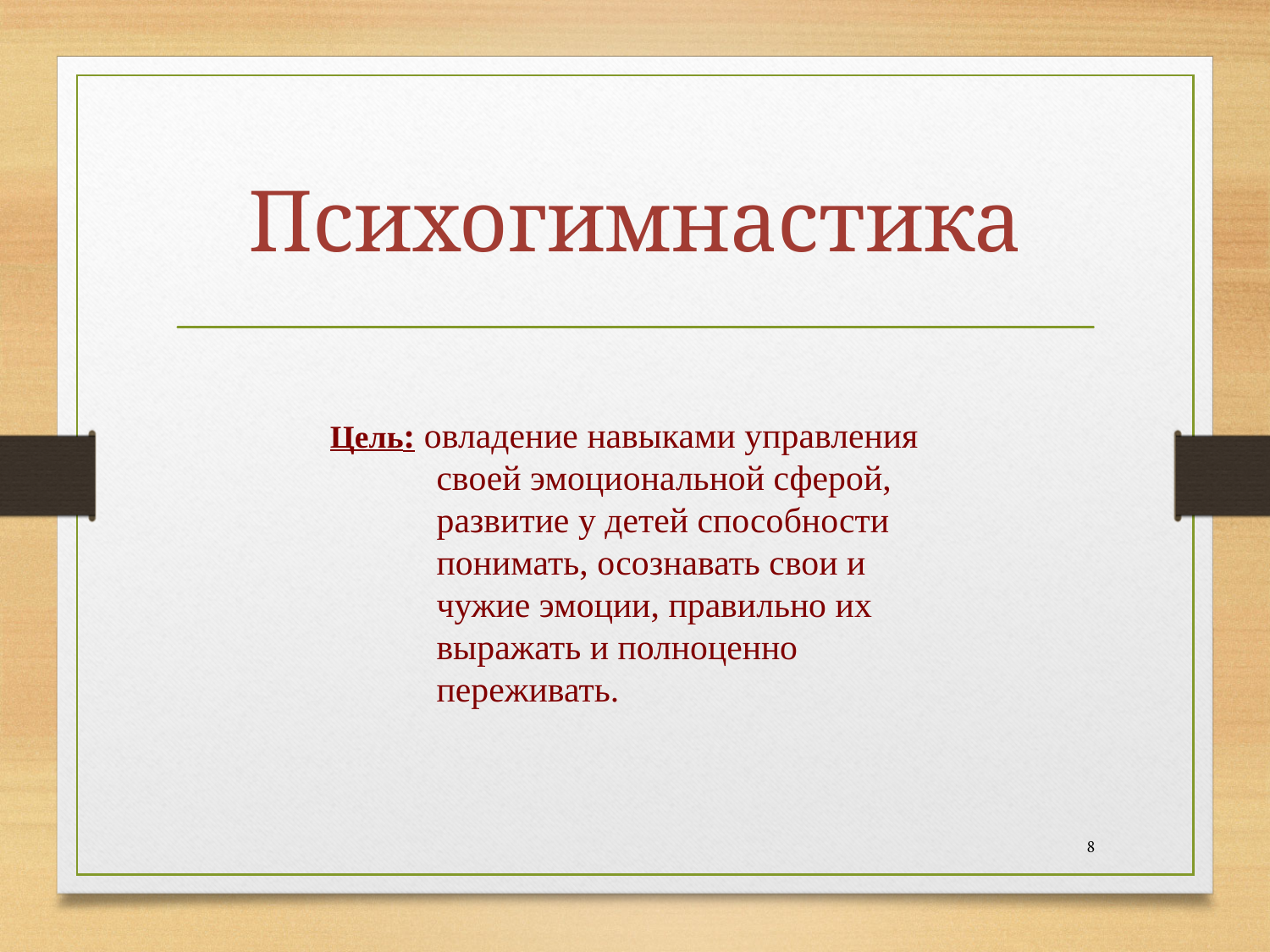

# Психогимнастика
Цель: овладение навыками управления
            своей эмоциональной сферой,
            развитие у детей способности
            понимать, осознавать свои и
            чужие эмоции, правильно их
            выражать и полноценно
            переживать.
8